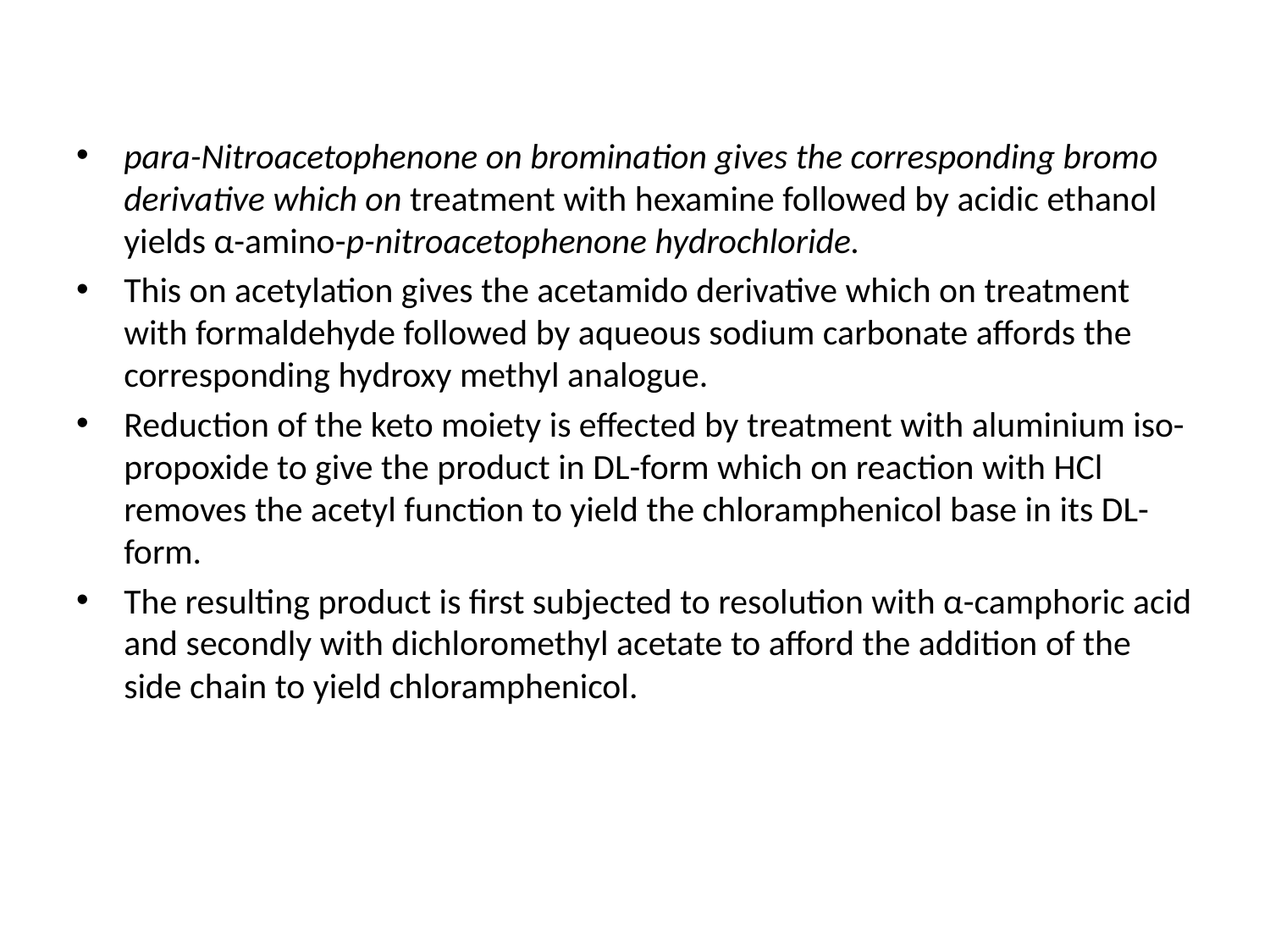

#
para-Nitroacetophenone on bromination gives the corresponding bromo derivative which on treatment with hexamine followed by acidic ethanol yields α-amino-p-nitroacetophenone hydrochloride.
This on acetylation gives the acetamido derivative which on treatment with formaldehyde followed by aqueous sodium carbonate affords the corresponding hydroxy methyl analogue.
Reduction of the keto moiety is effected by treatment with aluminium iso-propoxide to give the product in DL-form which on reaction with HCl removes the acetyl function to yield the chloramphenicol base in its DL-form.
The resulting product is first subjected to resolution with α-camphoric acid and secondly with dichloromethyl acetate to afford the addition of the side chain to yield chloramphenicol.